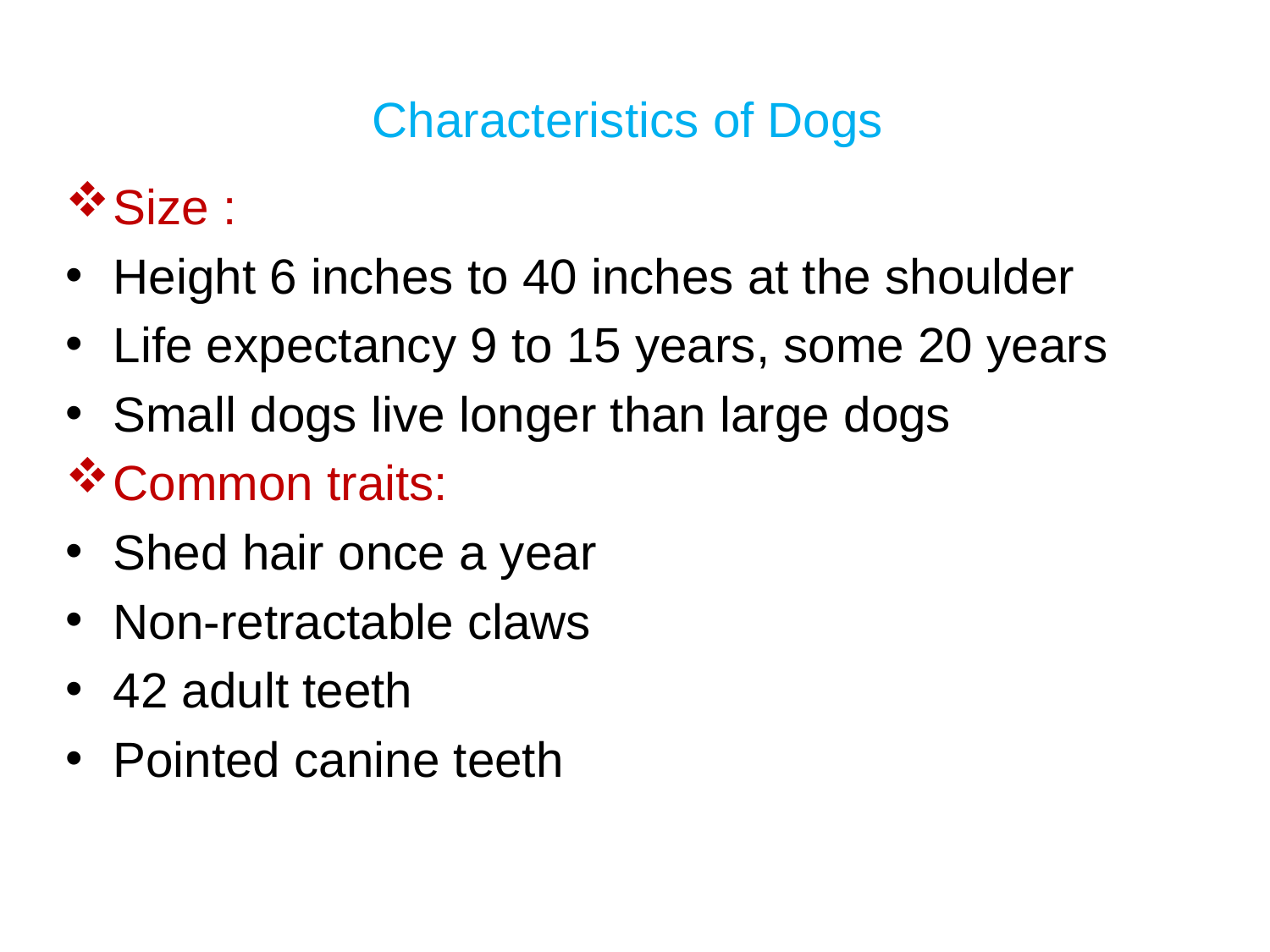

# Characteristics of Dogs
Size :
Height 6 inches to 40 inches at the shoulder
Life expectancy 9 to 15 years, some 20 years
Small dogs live longer than large dogs
Common traits:
Shed hair once a year
Non-retractable claws
42 adult teeth
Pointed canine teeth